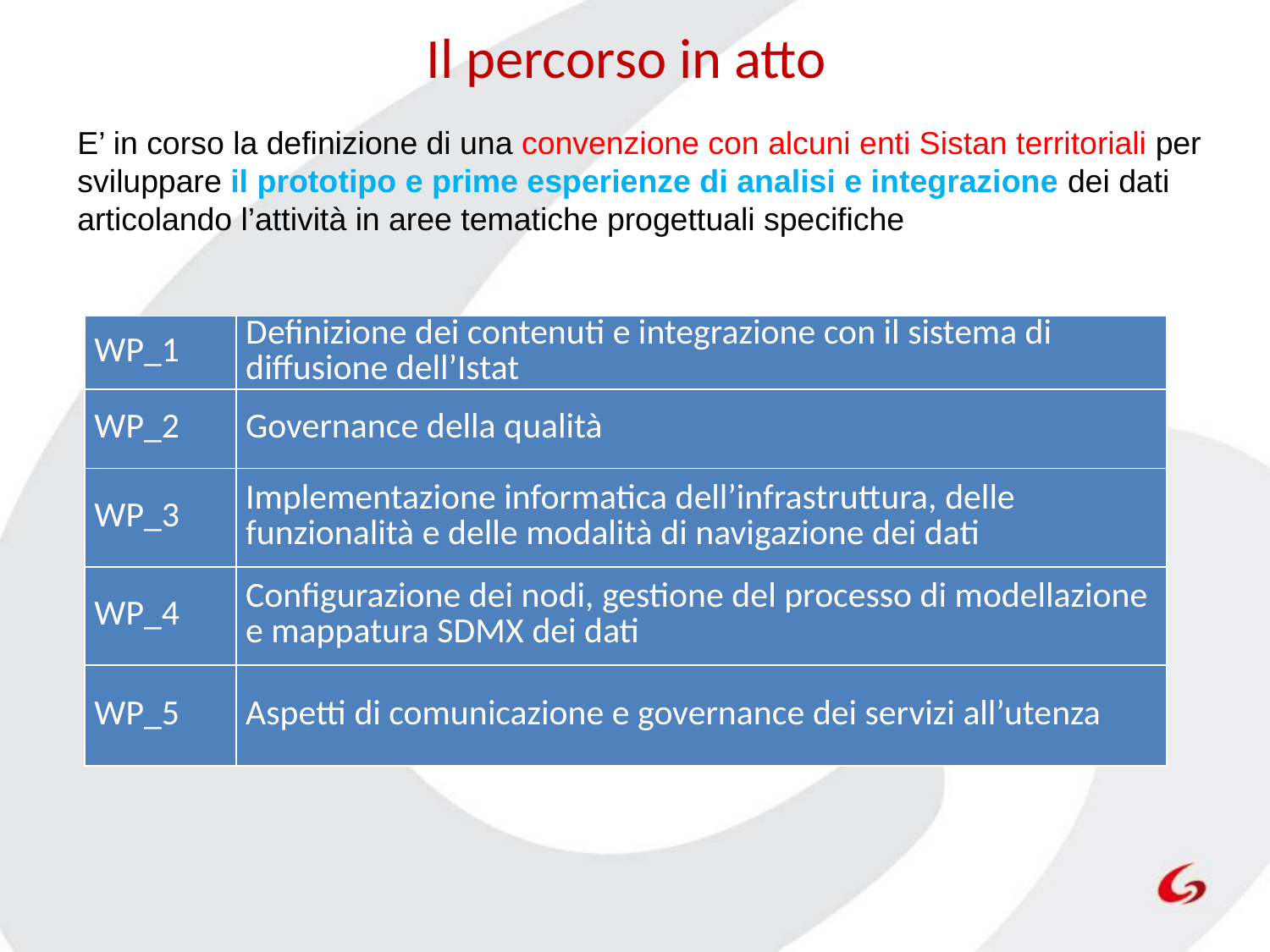

# Il percorso in atto
E’ in corso la definizione di una convenzione con alcuni enti Sistan territoriali per sviluppare il prototipo e prime esperienze di analisi e integrazione dei dati articolando l’attività in aree tematiche progettuali specifiche
| WP\_1 | Definizione dei contenuti e integrazione con il sistema di diffusione dell’Istat |
| --- | --- |
| WP\_2 | Governance della qualità |
| WP\_3 | Implementazione informatica dell’infrastruttura, delle funzionalità e delle modalità di navigazione dei dati |
| WP\_4 | Configurazione dei nodi, gestione del processo di modellazione e mappatura SDMX dei dati |
| WP\_5 | Aspetti di comunicazione e governance dei servizi all’utenza |